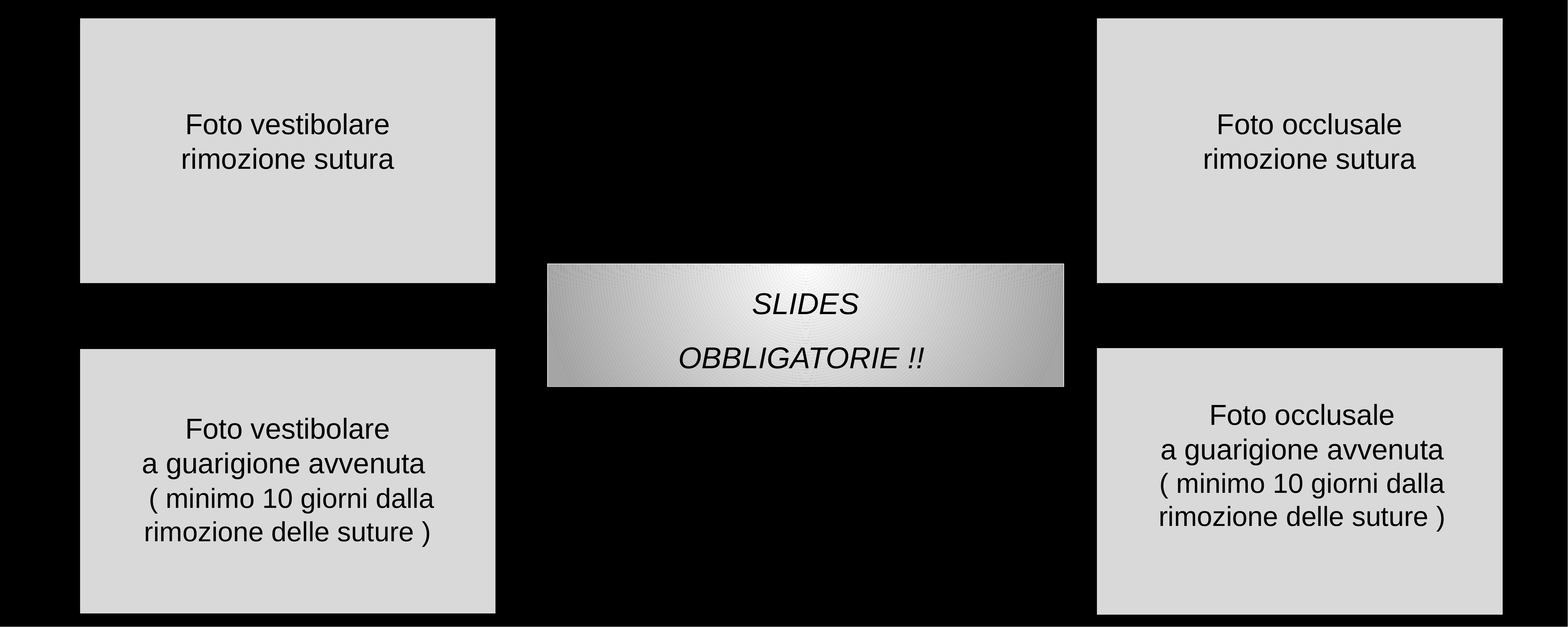

Foto vestibolare
rimozione sutura
Foto occlusale
rimozione sutura
SLIDES
OBBLIGATORIE !!

Foto occlusale
a guarigione avvenuta
( minimo 10 giorni dalla rimozione delle suture )

Foto vestibolare
a guarigione avvenuta
 ( minimo 10 giorni dalla rimozione delle suture )
Foto linguale
3-6 mesi